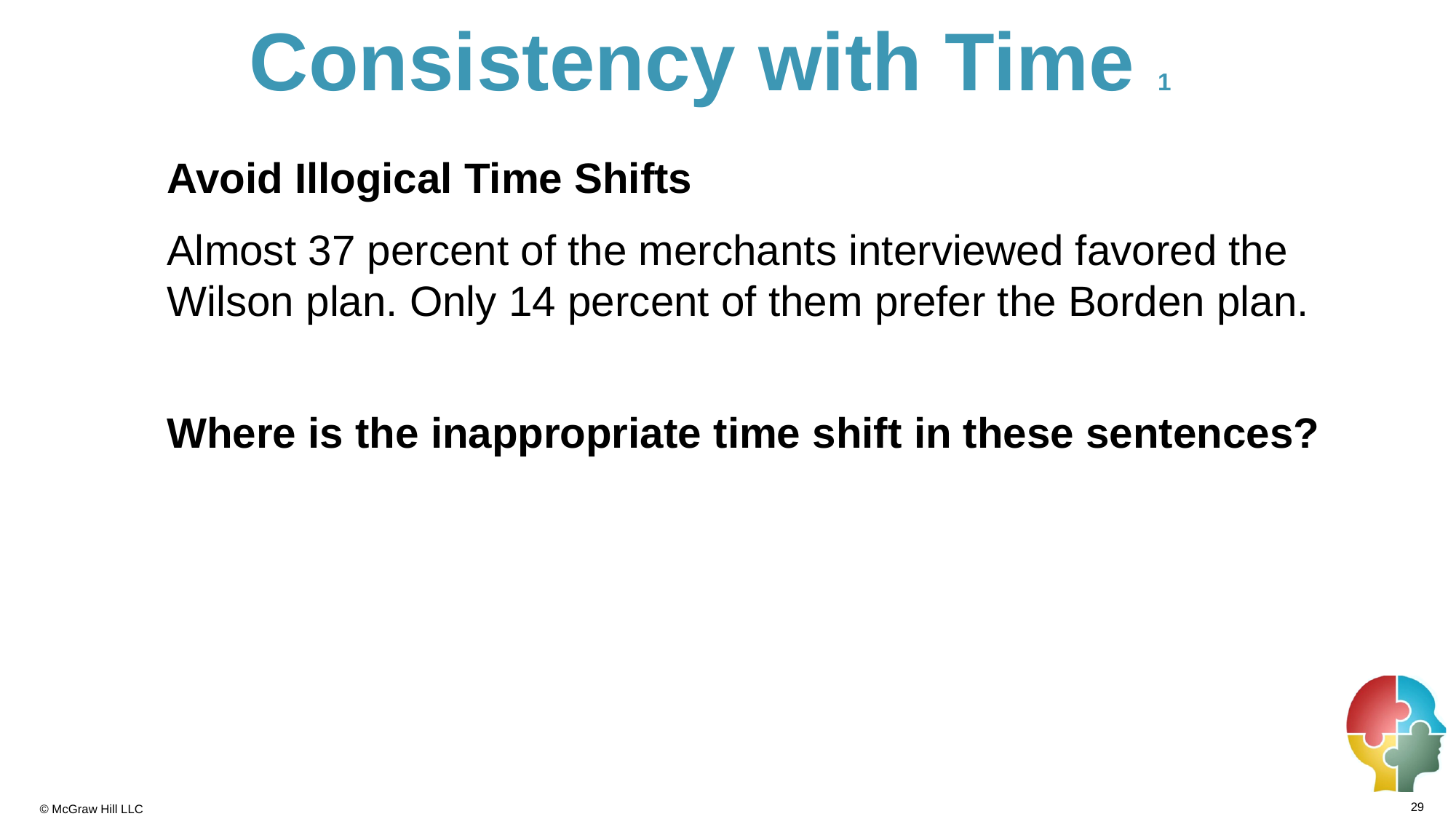

# Consistency with Time 1
Avoid Illogical Time Shifts
Almost 37 percent of the merchants interviewed favored the Wilson plan. Only 14 percent of them prefer the Borden plan.
Where is the inappropriate time shift in these sentences?
29